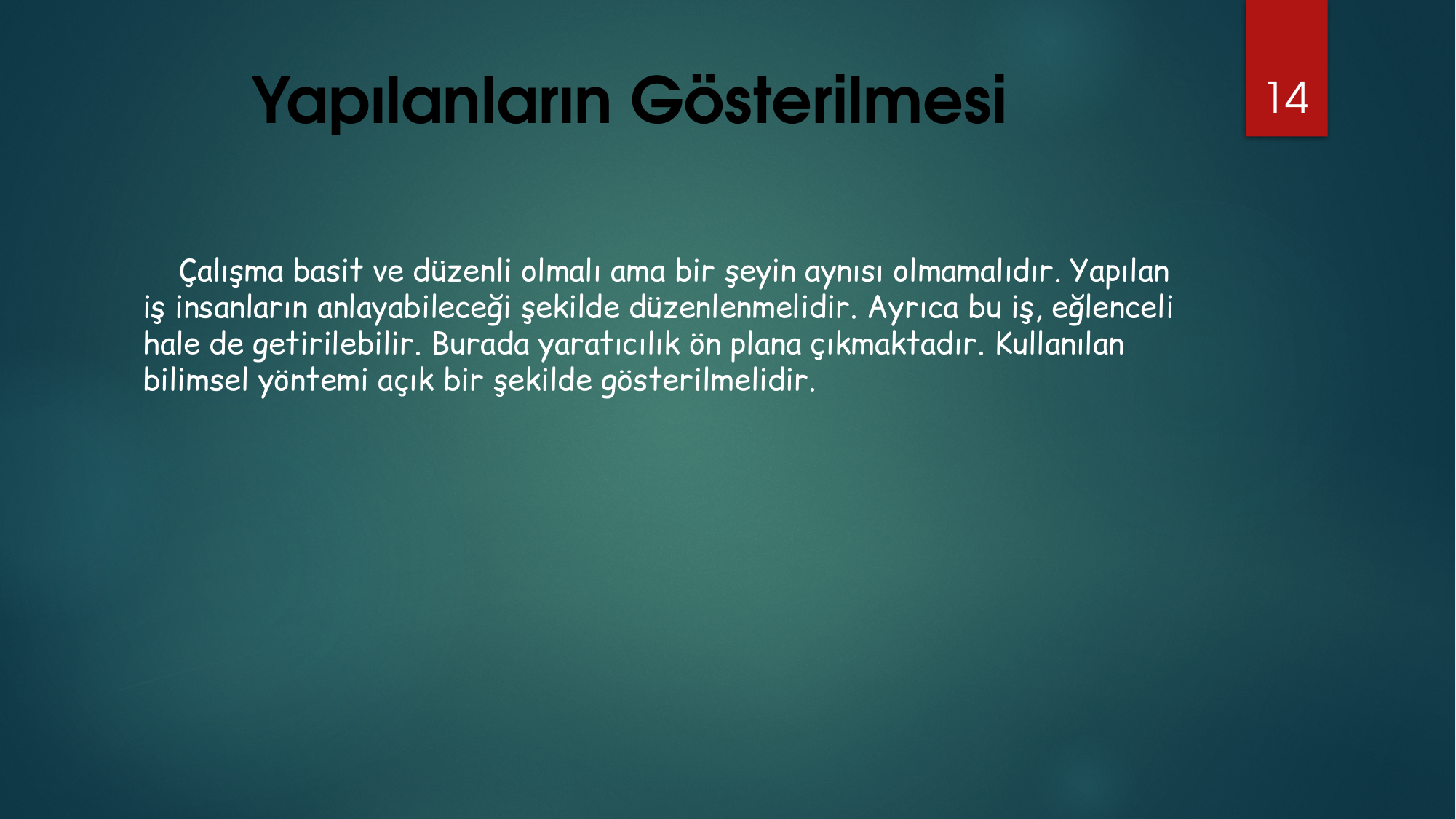

14
# Yapılanların Gösterilmesi
    Çalışma basit ve düzenli olmalı ama bir şeyin aynısı olmamalıdır. Yapılan iş insanların anlayabileceği şekilde düzenlenmelidir. Ayrıca bu iş, eğlenceli hale de getirilebilir. Burada yaratıcılık ön plana çıkmaktadır. Kullanılan bilimsel yöntemi açık bir şekilde gösterilmelidir.